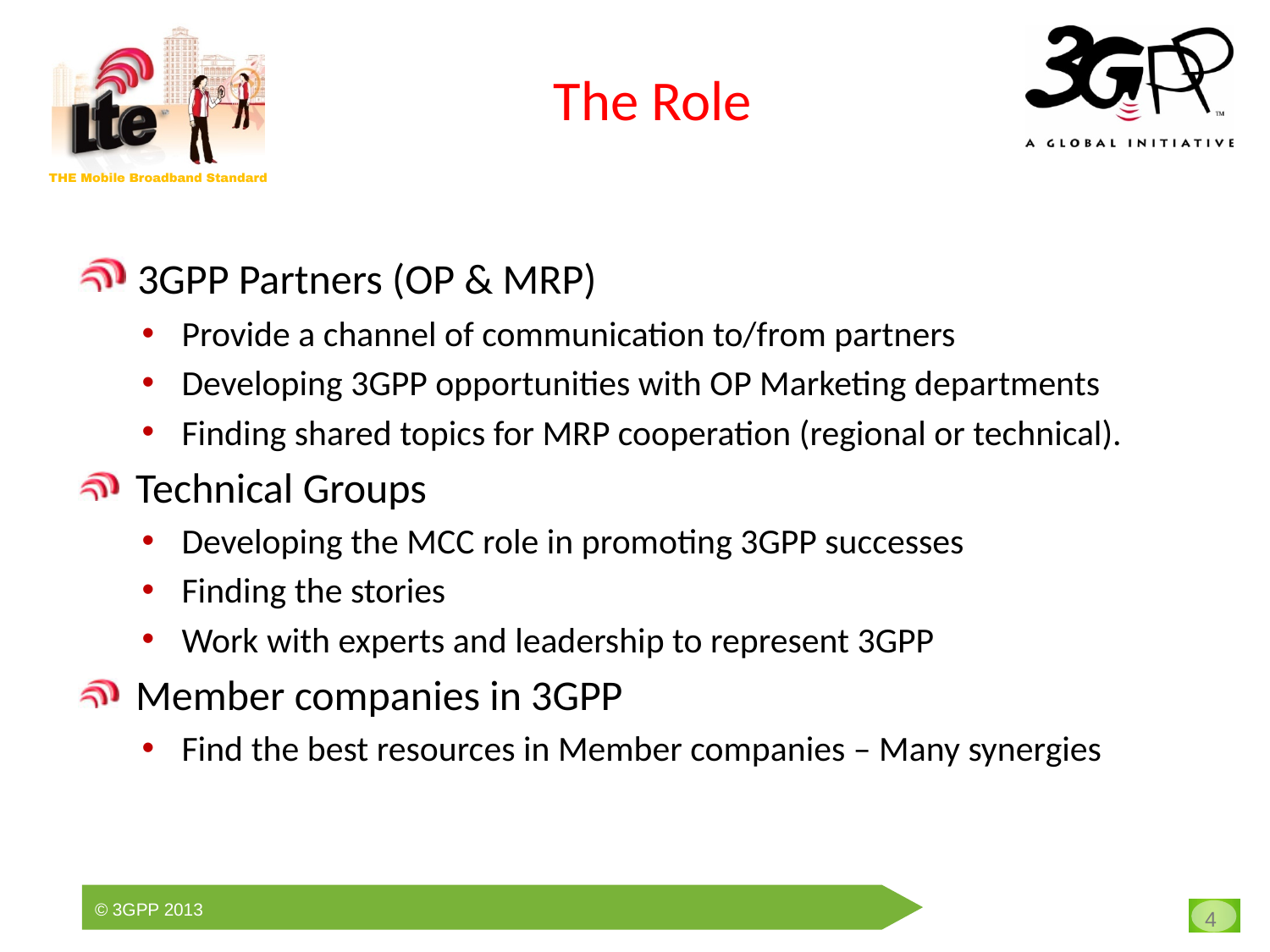

# The Role
 3GPP Partners (OP & MRP)
Provide a channel of communication to/from partners
Developing 3GPP opportunities with OP Marketing departments
Finding shared topics for MRP cooperation (regional or technical).
 Technical Groups
Developing the MCC role in promoting 3GPP successes
Finding the stories
Work with experts and leadership to represent 3GPP
 Member companies in 3GPP
Find the best resources in Member companies – Many synergies